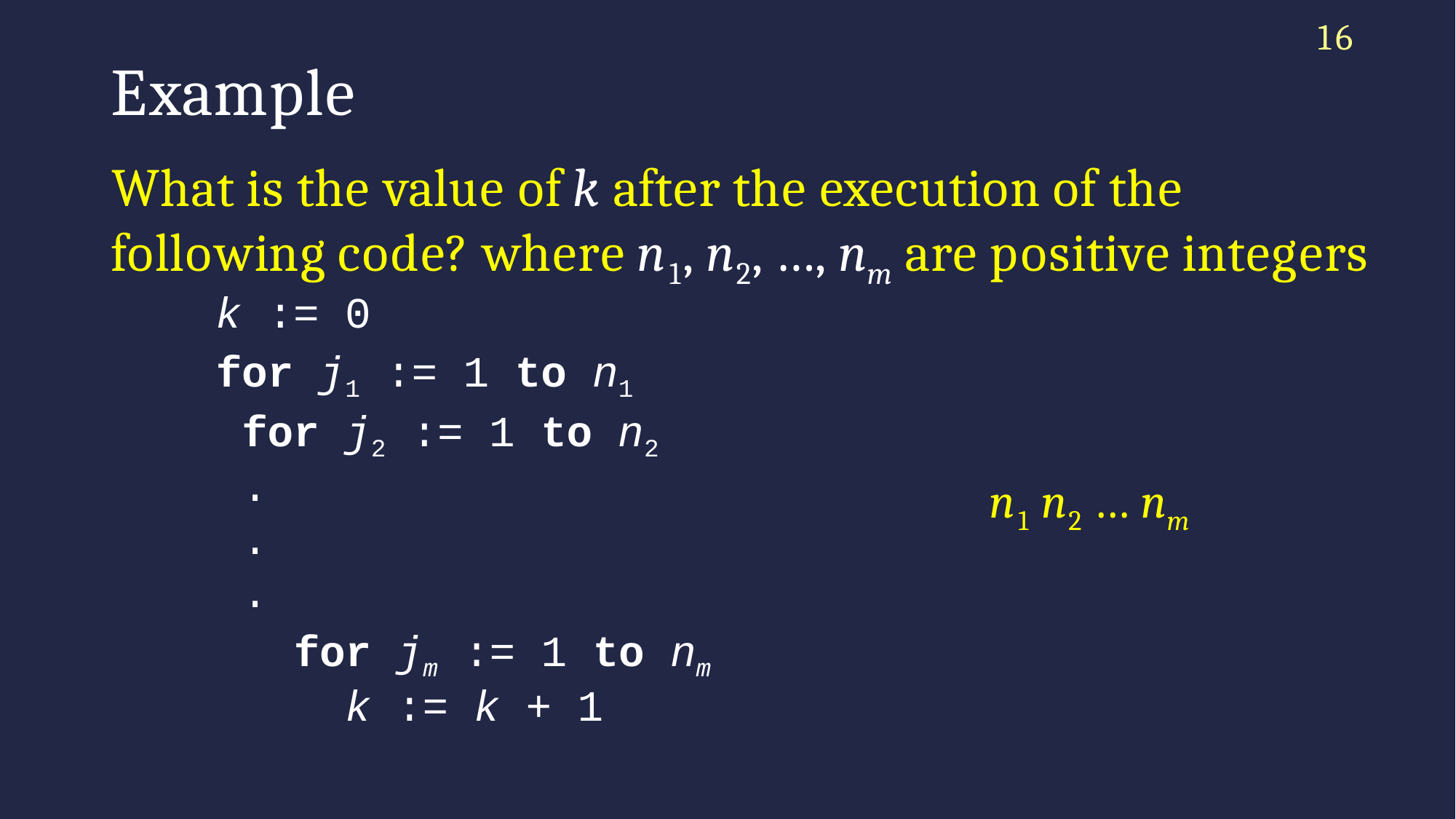

16
# Example
What is the value of k after the execution of the following code? where n1, n2, …, nm are positive integers
k := 0
for j1 := 1 to n1
 for j2 := 1 to n2
		.
		.
		.
	  for jm := 1 to nm
     k := k + 1

n1 n2 … nm